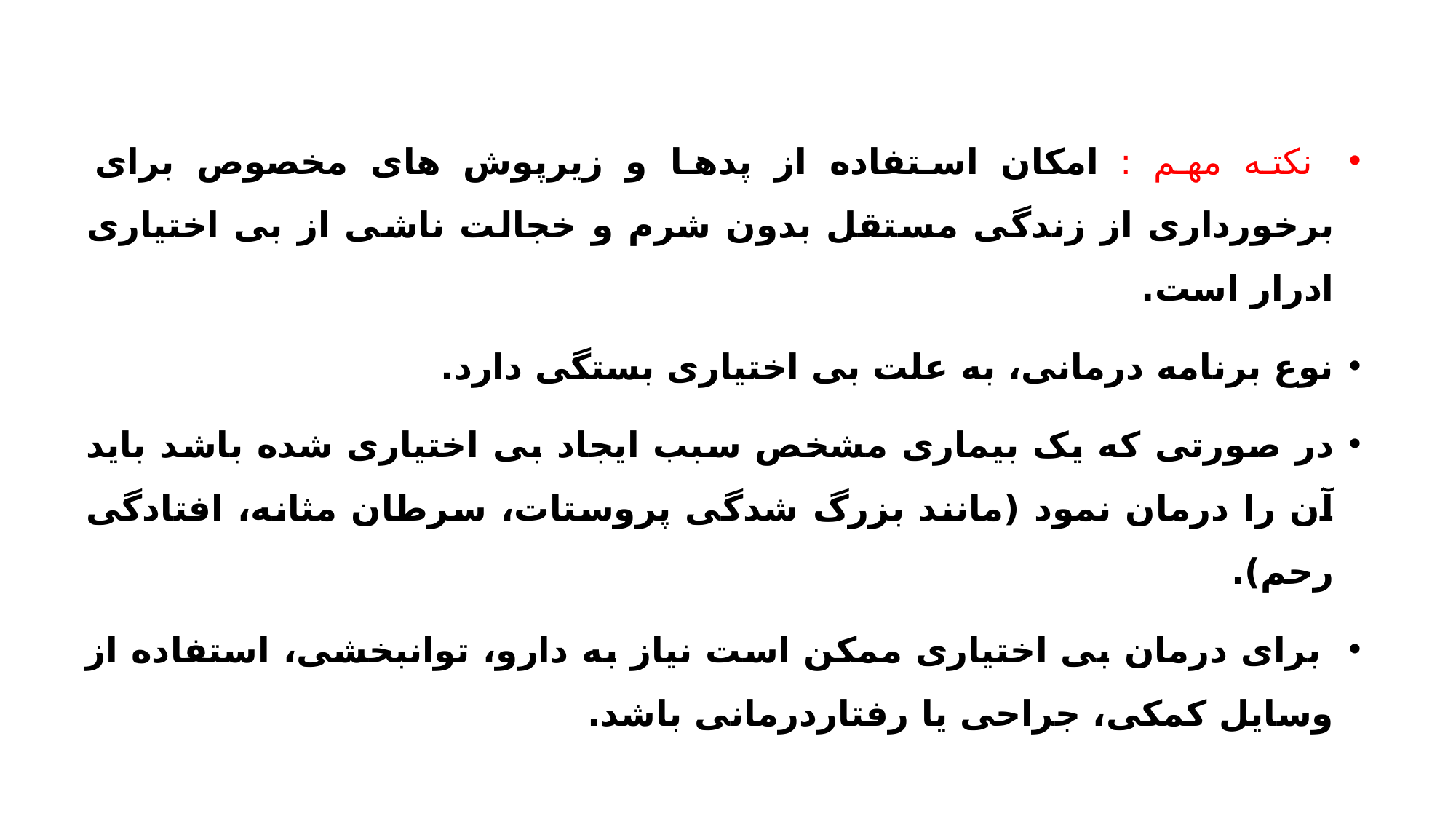

نکته مهم : امکان استفاده از پدها و زیرپوش های مخصوص برای برخورداری از زندگی مستقل بدون شرم و خجالت ناشی از بی اختیاری ادرار است.
نوع برنامه درمانی، به علت بی اختیاری بستگی دارد.
در صورتی که یک بیماری مشخص سبب ایجاد بی اختیاری شده باشد باید آن را درمان نمود (مانند بزرگ شدگی پروستات، سرطان مثانه، افتادگی رحم).
 برای درمان بی اختیاری ممکن است نیاز به دارو، توانبخشی، استفاده از وسایل کمکی، جراحی یا رفتاردرمانی باشد.